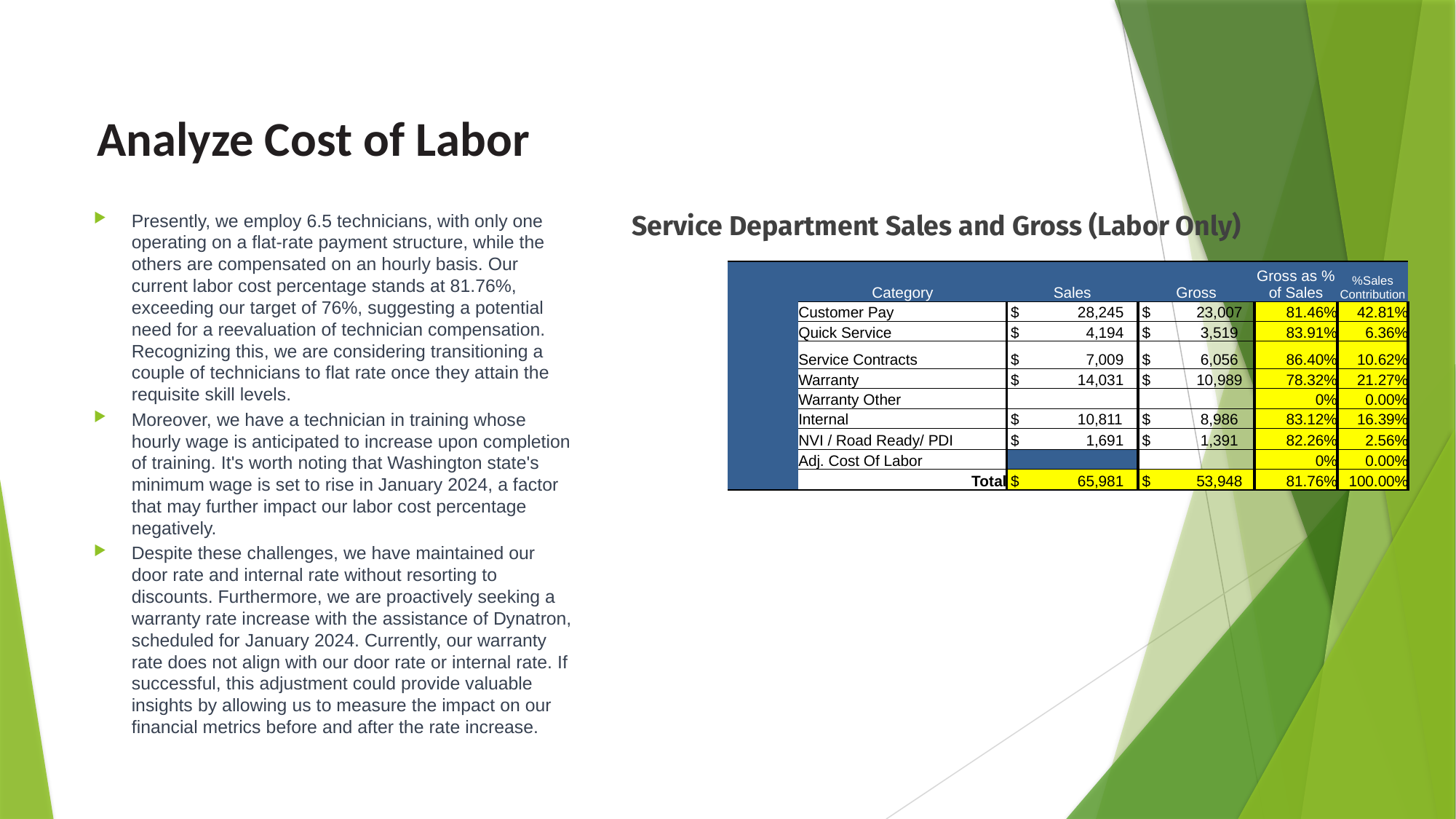

# Analyze Cost of Labor

Presently, we employ 6.5 technicians, with only one operating on a flat-rate payment structure, while the others are compensated on an hourly basis. Our current labor cost percentage stands at 81.76%, exceeding our target of 76%, suggesting a potential need for a reevaluation of technician compensation. Recognizing this, we are considering transitioning a couple of technicians to flat rate once they attain the requisite skill levels.
Moreover, we have a technician in training whose hourly wage is anticipated to increase upon completion of training. It's worth noting that Washington state's minimum wage is set to rise in January 2024, a factor that may further impact our labor cost percentage negatively.
Despite these challenges, we have maintained our door rate and internal rate without resorting to discounts. Furthermore, we are proactively seeking a warranty rate increase with the assistance of Dynatron, scheduled for January 2024. Currently, our warranty rate does not align with our door rate or internal rate. If successful, this adjustment could provide valuable insights by allowing us to measure the impact on our financial metrics before and after the rate increase.

     Service Department Sales and Gross (Labor Only)

|  | Category | Sales | Gross | Gross as % of Sales | %Sales Contribution |
| --- | --- | --- | --- | --- | --- |
|  | Customer Pay | $ 28,245 | $ 23,007 | 81.46% | 42.81% |
|  | Quick Service | $ 4,194 | $ 3,519 | 83.91% | 6.36% |
|  | Service Contracts | $ 7,009 | $ 6,056 | 86.40% | 10.62% |
|  | Warranty | $ 14,031 | $ 10,989 | 78.32% | 21.27% |
|  | Warranty Other |  |  | 0% | 0.00% |
|  | Internal | $ 10,811 | $ 8,986 | 83.12% | 16.39% |
|  | NVI / Road Ready/ PDI | $ 1,691 | $ 1,391 | 82.26% | 2.56% |
|  | Adj. Cost Of Labor |  |  | 0% | 0.00% |
|  | Total | $ 65,981 | $ 53,948 | 81.76% | 100.00% |